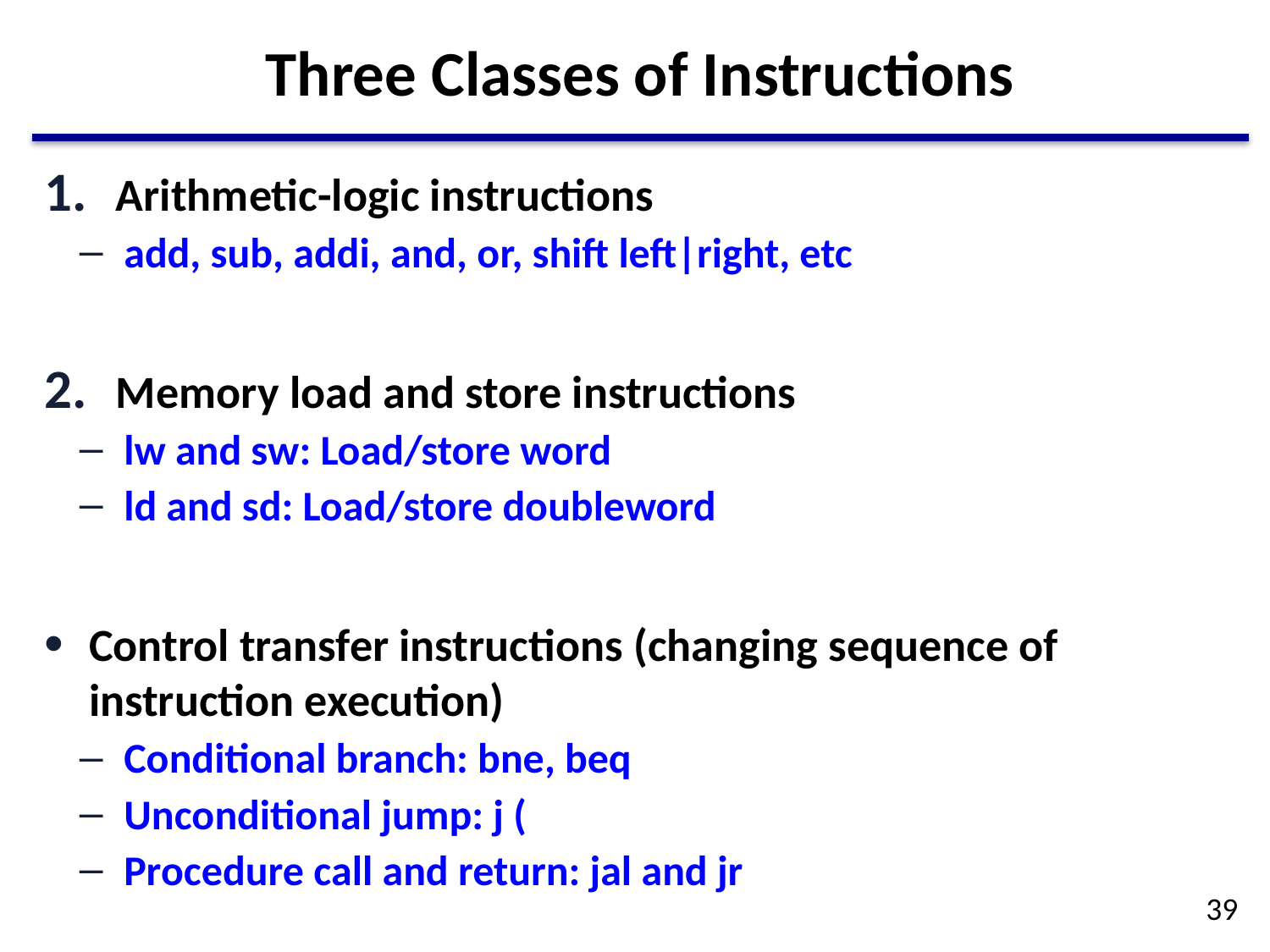

# Three Classes of Instructions
Arithmetic-logic instructions
add, sub, addi, and, or, shift left|right, etc

Memory load and store instructions
lw and sw: Load/store word
ld and sd: Load/store doubleword

Control transfer instructions (changing sequence of instruction execution)
Conditional branch: bne, beq
Unconditional jump: j (
Procedure call and return: jal and jr
39